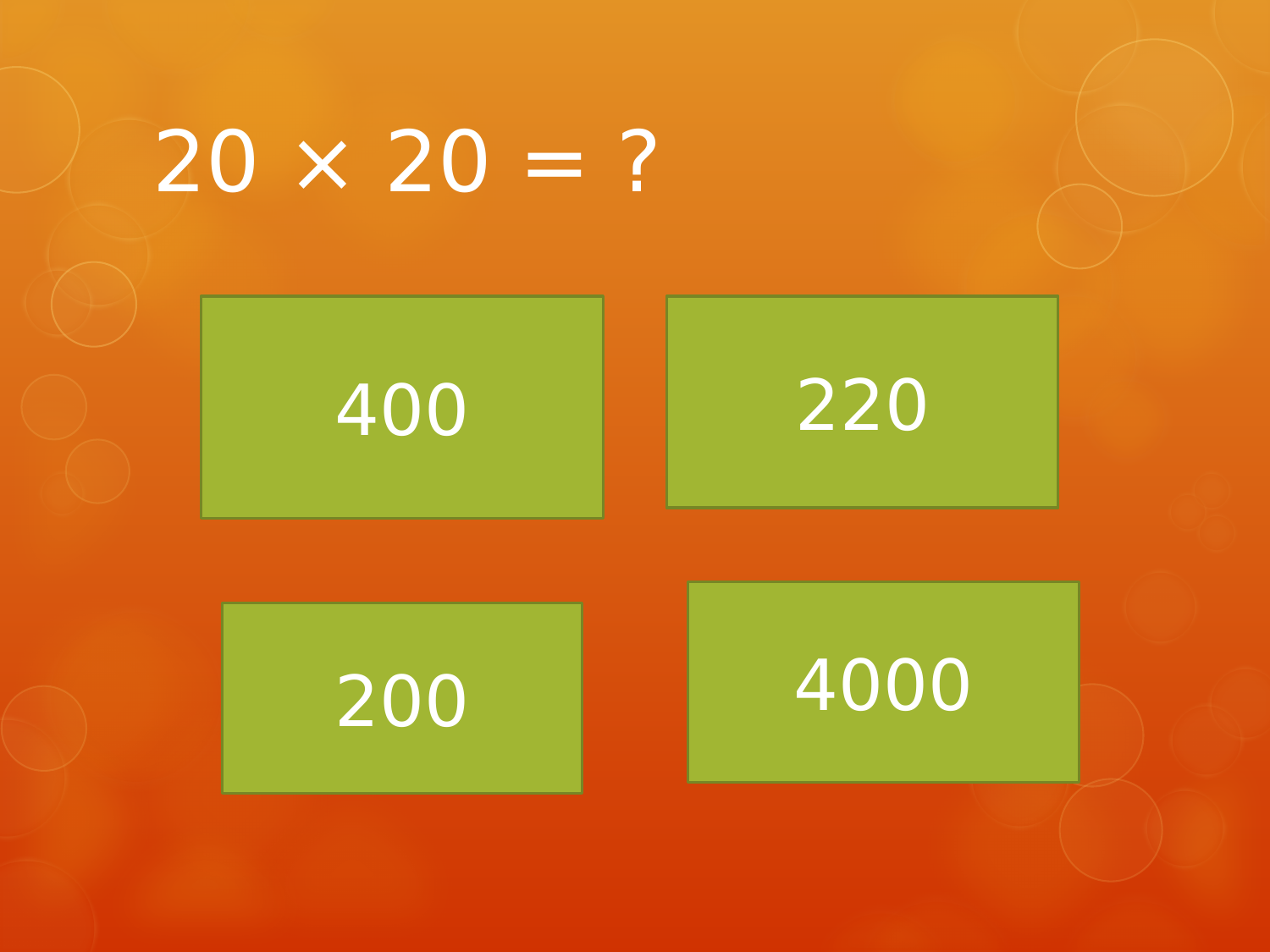

# 20 × 20 = ?

400
220
4000
200